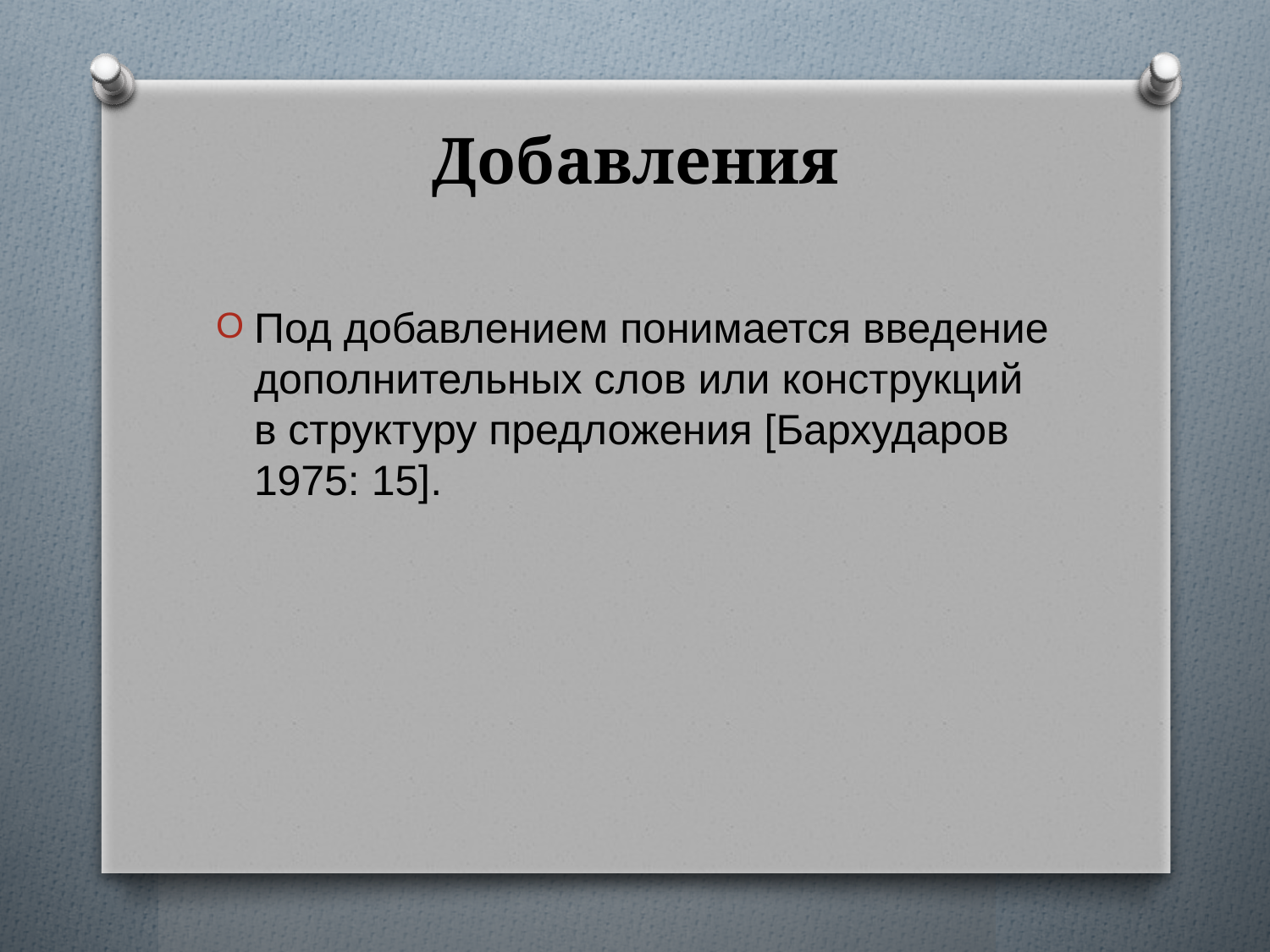

# Добавления
Под добавлением понимается введение дополнительных слов или конструкций в структуру предложения [Бархударов 1975: 15].